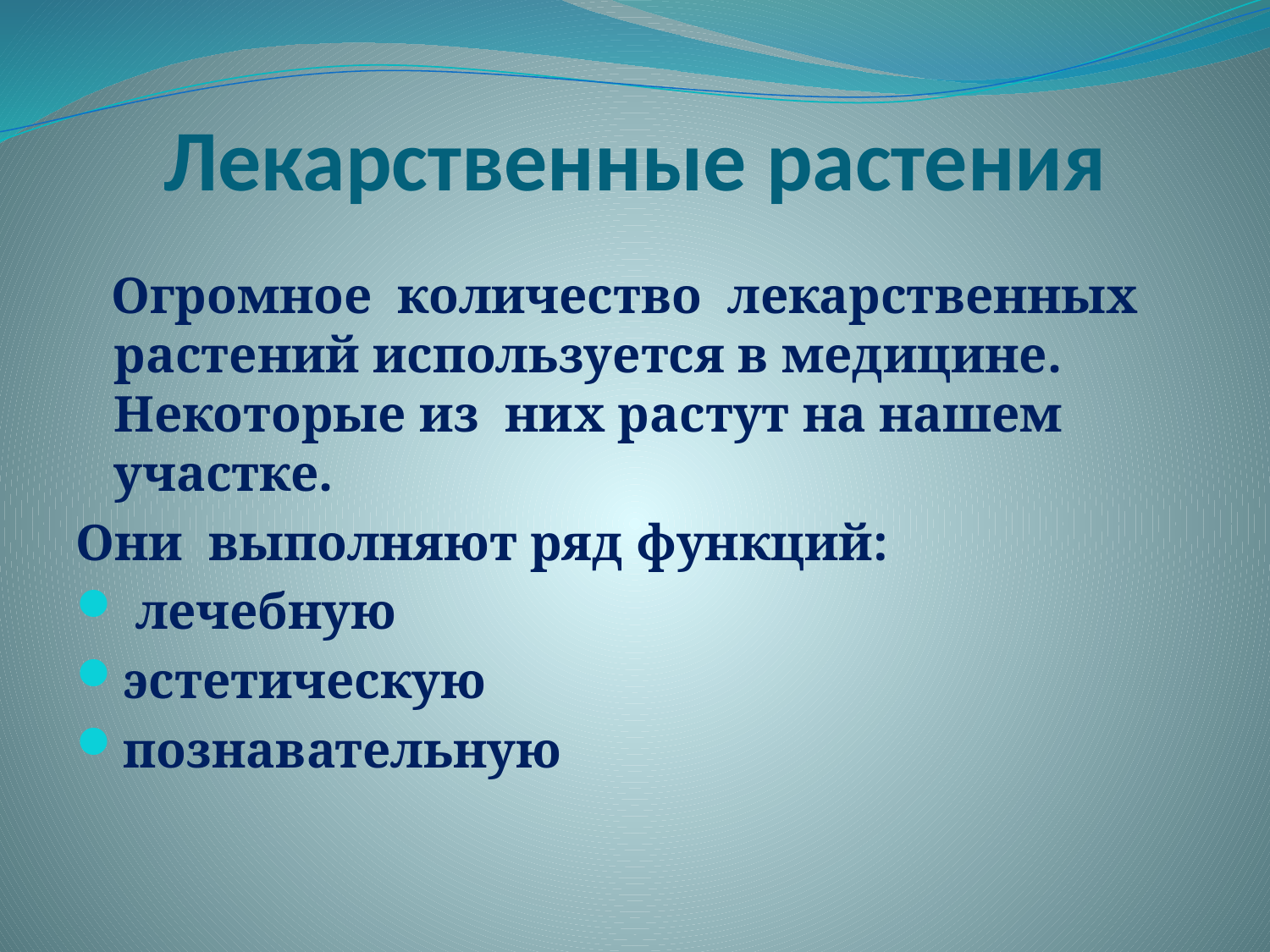

# Лекарственные растения
   Огромное  количество  лекарственных растений используется в медицине. Некоторые из  них растут на нашем участке.
Они  выполняют ряд функций:
 лечебную
эстетическую
познавательную